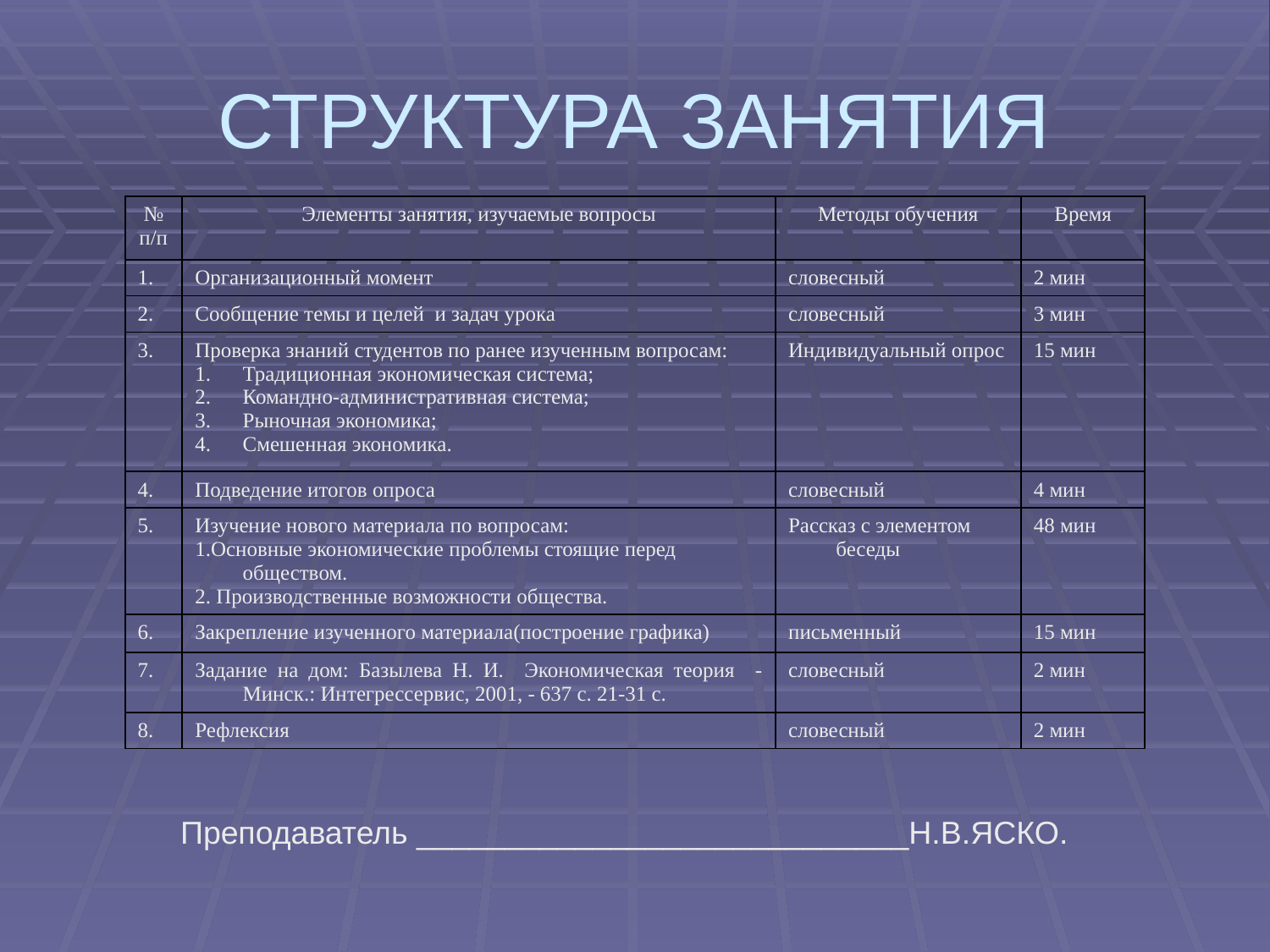

# СТРУКТУРА ЗАНЯТИЯ
| № п/п | Элементы занятия, изучаемые вопросы | Методы обучения | Время |
| --- | --- | --- | --- |
| 1. | Организационный момент | словесный | 2 мин |
| 2. | Сообщение темы и целей и задач урока | словесный | 3 мин |
| 3. | Проверка знаний студентов по ранее изученным вопросам: Традиционная экономическая система; Командно-административная система; Рыночная экономика; Cмешенная экономика. | Индивидуальный опрос | 15 мин |
| 4. | Подведение итогов опроса | словесный | 4 мин |
| 5. | Изучение нового материала по вопросам: 1.Основные экономические проблемы стоящие перед обществом. 2. Производственные возможности общества. | Рассказ с элементом беседы | 48 мин |
| 6. | Закрепление изученного материала(построение графика) | письменный | 15 мин |
| 7. | Задание на дом: Базылева Н. И. Экономическая теория - Минск.: Интегрессервис, 2001, - 637 с. 21-31 с. | словесный | 2 мин |
| 8. | Рефлексия | словесный | 2 мин |

Преподаватель ____________________________Н.В.ЯСКО.